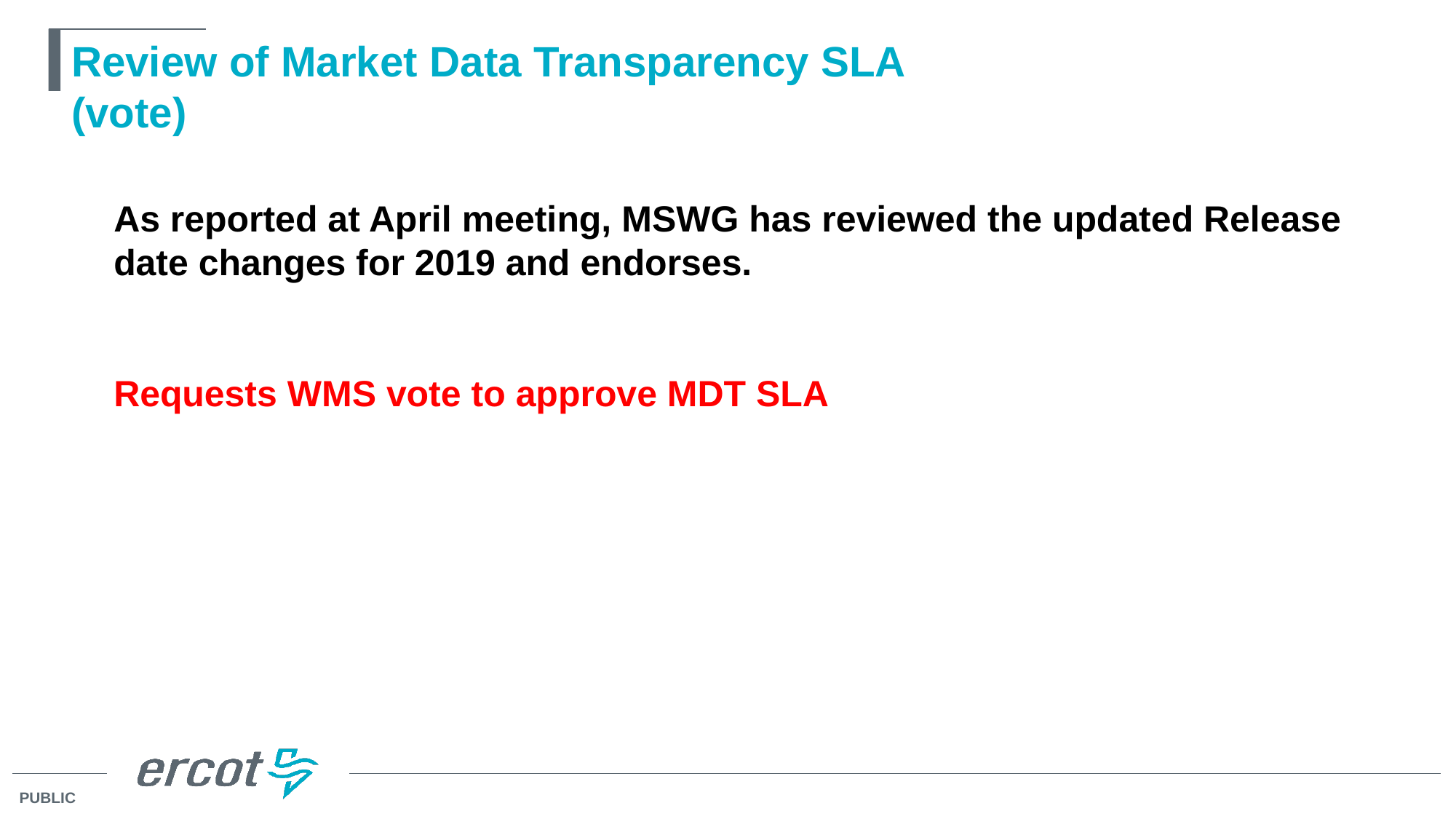

# Review of Market Data Transparency SLA (vote)

As reported at April meeting, MSWG has reviewed the updated Release date changes for 2019 and endorses.

Requests WMS vote to approve MDT SLA